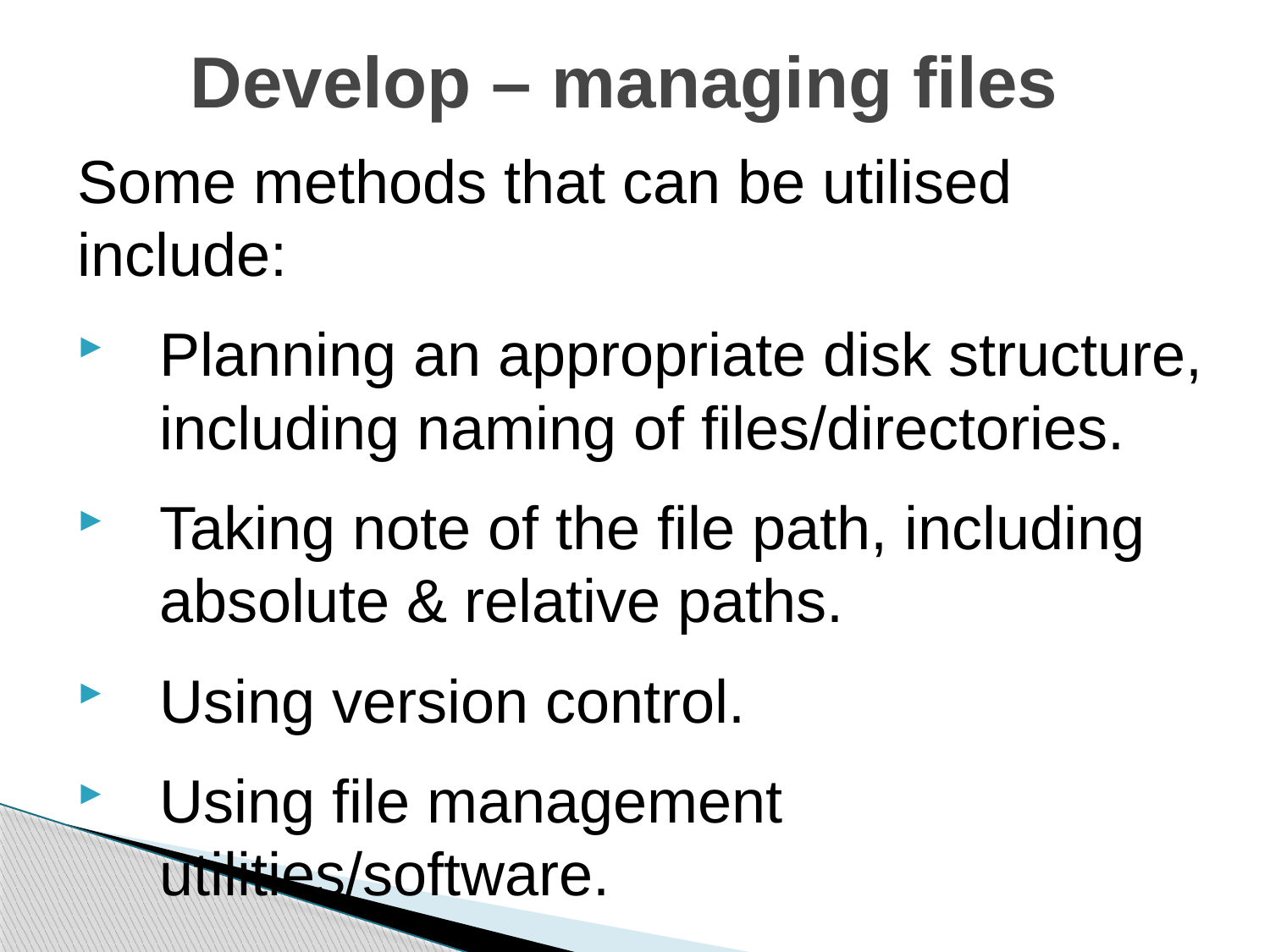

# Develop – managing files
Some methods that can be utilised include:
Planning an appropriate disk structure, including naming of files/directories.
Taking note of the file path, including absolute & relative paths.
Using version control.
Using file management utilities/software.